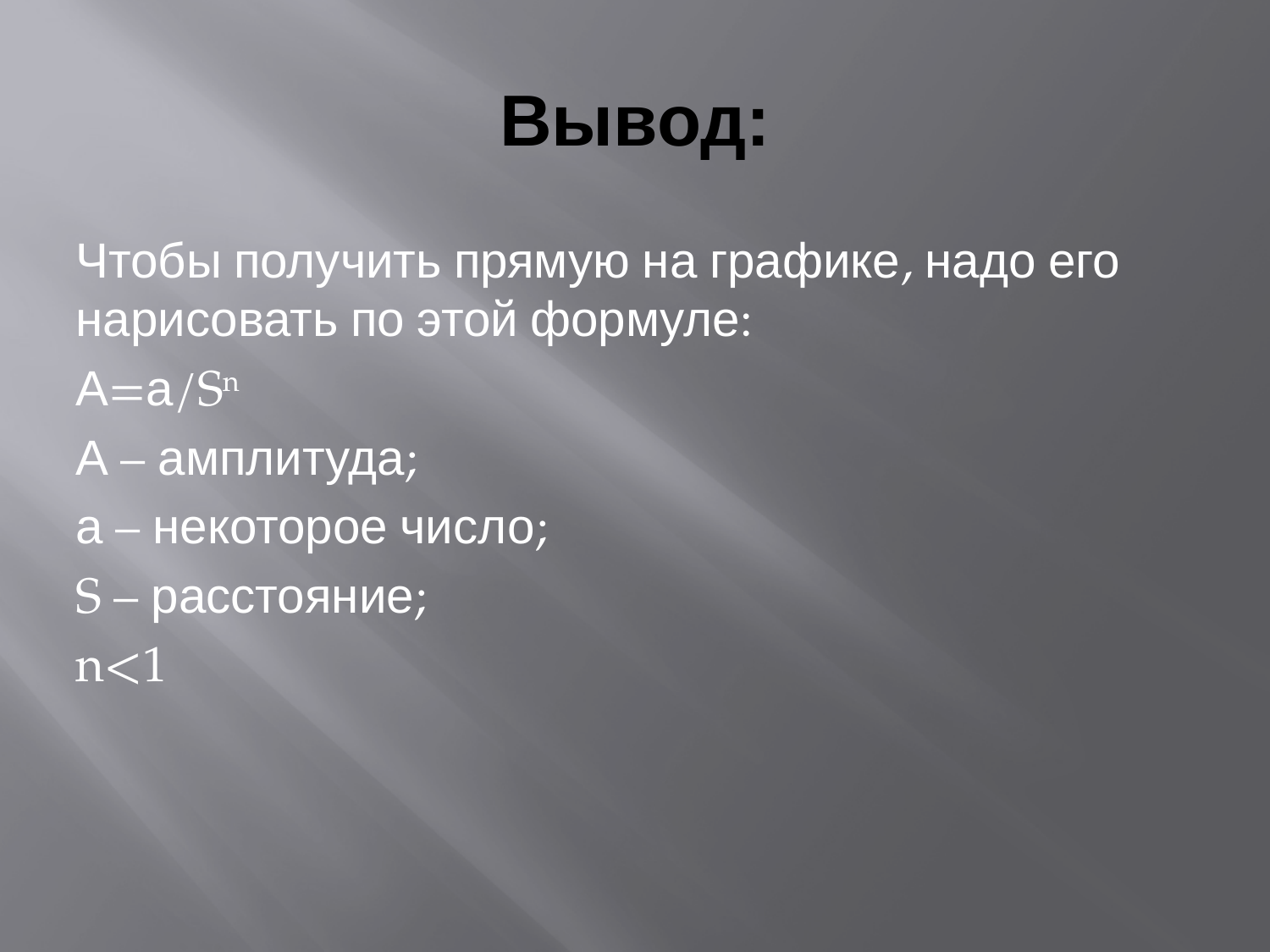

# Вывод:
Чтобы получить прямую на графике, надо его нарисовать по этой формуле:
А=а/Sn
А – амплитуда;
а – некоторое число;
S – расстояние;
n<1